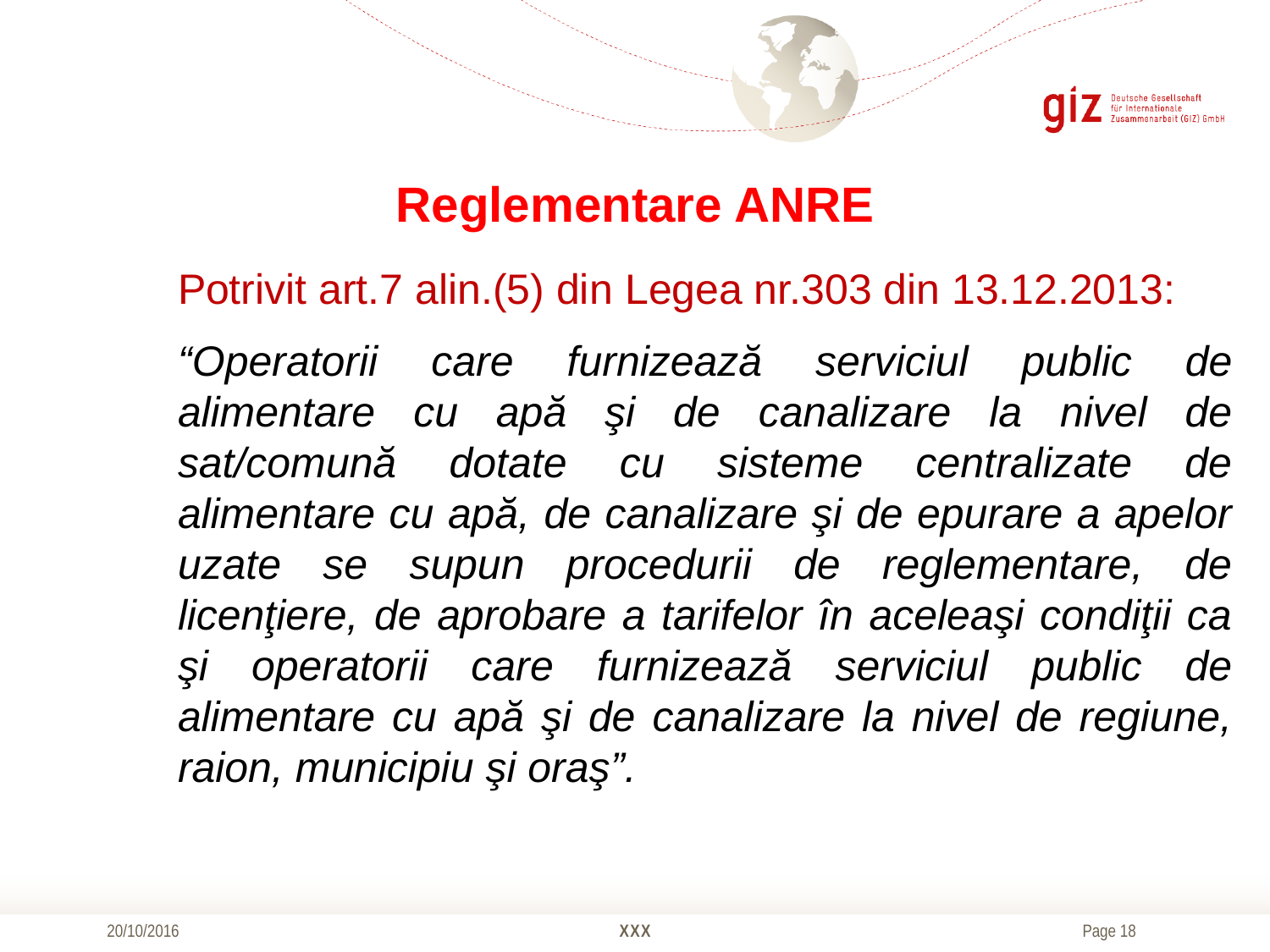

# Reglementare ANRE
Potrivit art.7 alin.(5) din Legea nr.303 din 13.12.2013:
“Operatorii care furnizează serviciul public de alimentare cu apă şi de canalizare la nivel de sat/comună dotate cu sisteme centralizate de alimentare cu apă, de canalizare şi de epurare a apelor uzate se supun procedurii de reglementare, de licenţiere, de aprobare a tarifelor în aceleaşi condiţii ca şi operatorii care furnizează serviciul public de alimentare cu apă şi de canalizare la nivel de regiune, raion, municipiu şi oraş”.

20/10/2016
XXX